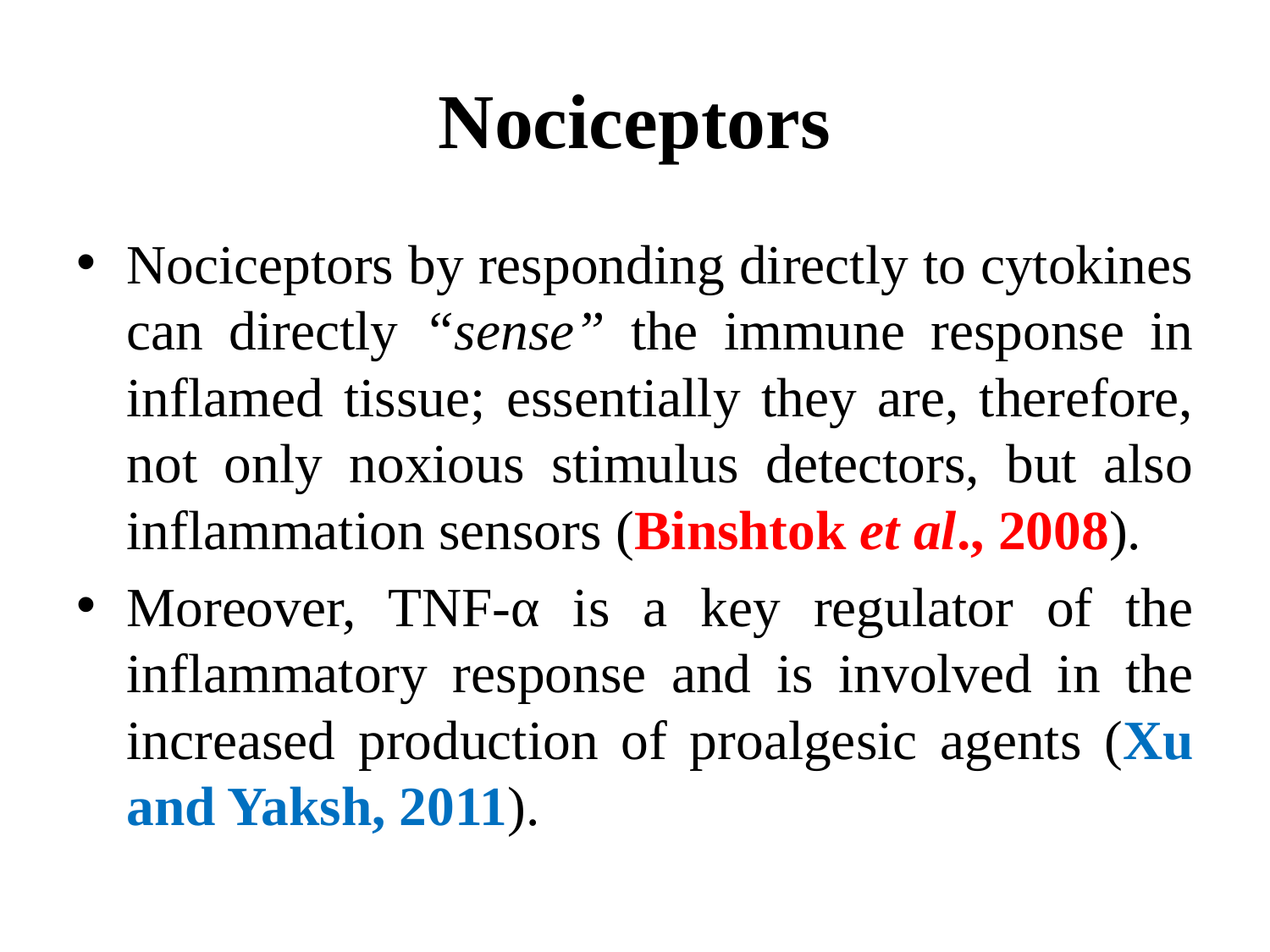

# Nociceptors
Nociceptors by responding directly to cytokines can directly “sense” the immune response in inflamed tissue; essentially they are, therefore, not only noxious stimulus detectors, but also inflammation sensors (Binshtok et al., 2008).
Moreover, TNF-α is a key regulator of the inflammatory response and is involved in the increased production of proalgesic agents (Xu and Yaksh, 2011).